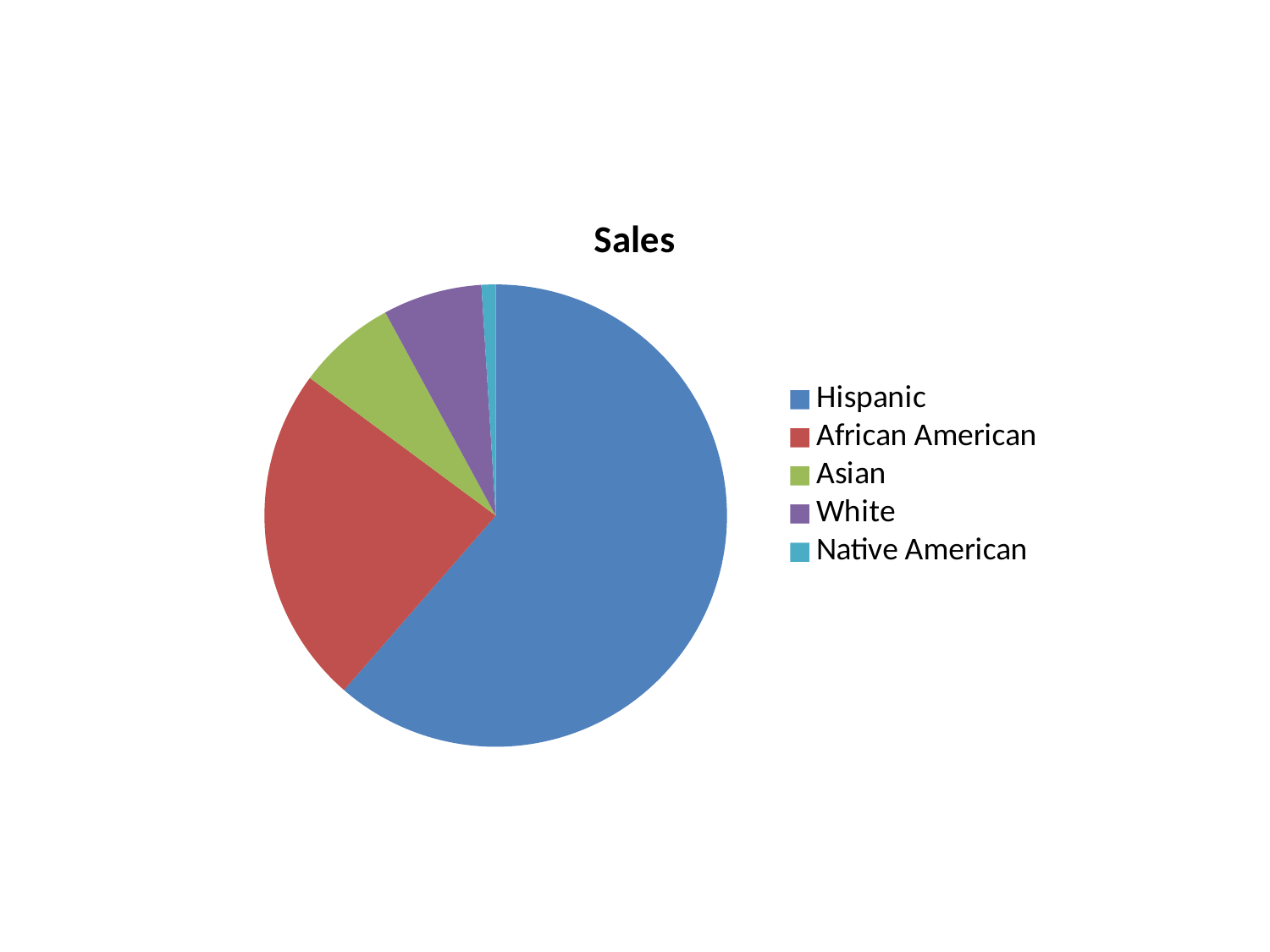

### Chart:

| Category | Sales |
|---|---|
| Hispanic  | 62.0 |
| African American | 24.0 |
| Asian | 7.0 |
| White | 7.0 |
| Native American | 1.0 |